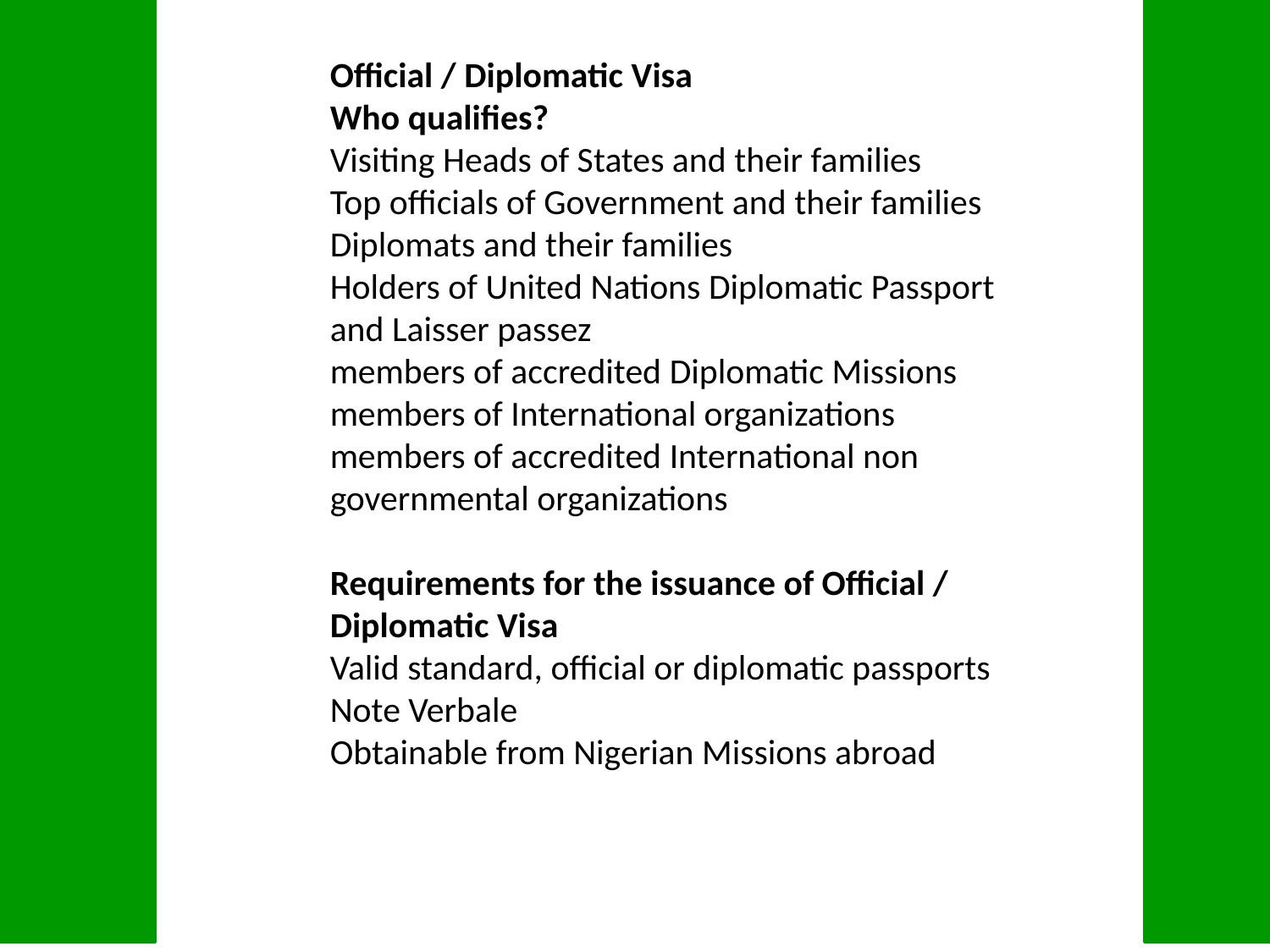

Official / Diplomatic Visa
Who qualifies?
Visiting Heads of States and their families
Top officials of Government and their families
Diplomats and their families
Holders of United Nations Diplomatic Passport and Laisser passez
members of accredited Diplomatic Missions
members of International organizations
members of accredited International non governmental organizations

Requirements for the issuance of Official / Diplomatic Visa
Valid standard, official or diplomatic passports
Note Verbale
Obtainable from Nigerian Missions abroad